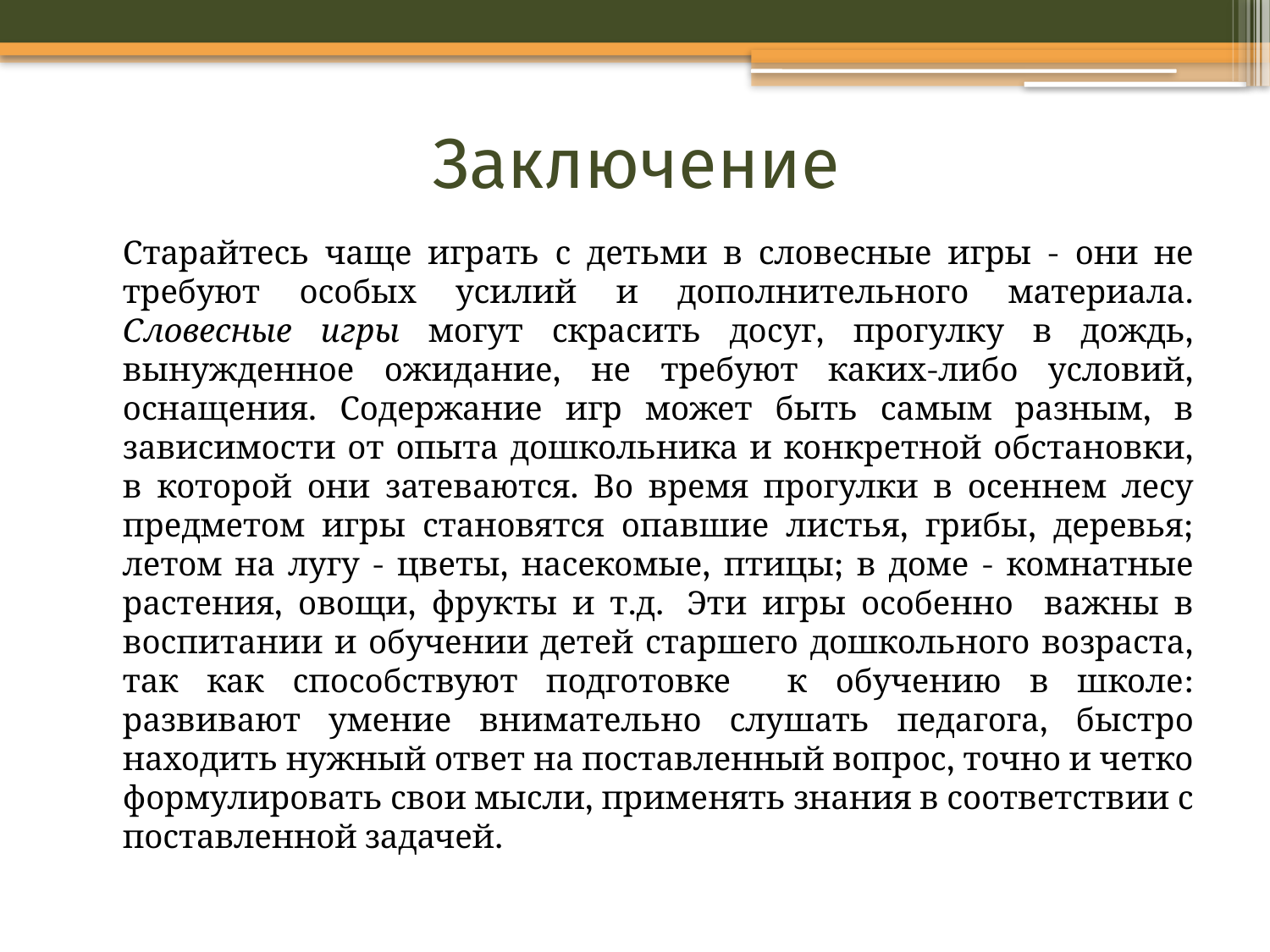

# Заключение
		Старайтесь чаще играть с детьми в словесные игры - они не требуют особых усилий и дополнительного материала. Словесные игры могут скрасить досуг, прогулку в дождь, вынужденное ожидание, не требуют каких-либо условий, оснащения. Содержание игр может быть самым разным, в зависимости от опыта дошкольника и конкретной обстановки, в которой они затеваются. Во время прогулки в осеннем лесу предметом игры становятся опавшие листья, грибы, деревья; летом на лугу - цветы, насекомые, птицы; в доме - комнатные растения, овощи, фрукты и т.д.  Эти игры особенно  важны в воспитании и обучении детей старшего дошкольного возраста, так как способствуют подготовке  к обучению в школе: развивают умение внимательно слушать педагога, быстро находить нужный ответ на поставленный вопрос, точно и четко формулировать свои мысли, применять знания в соответствии с поставленной задачей.